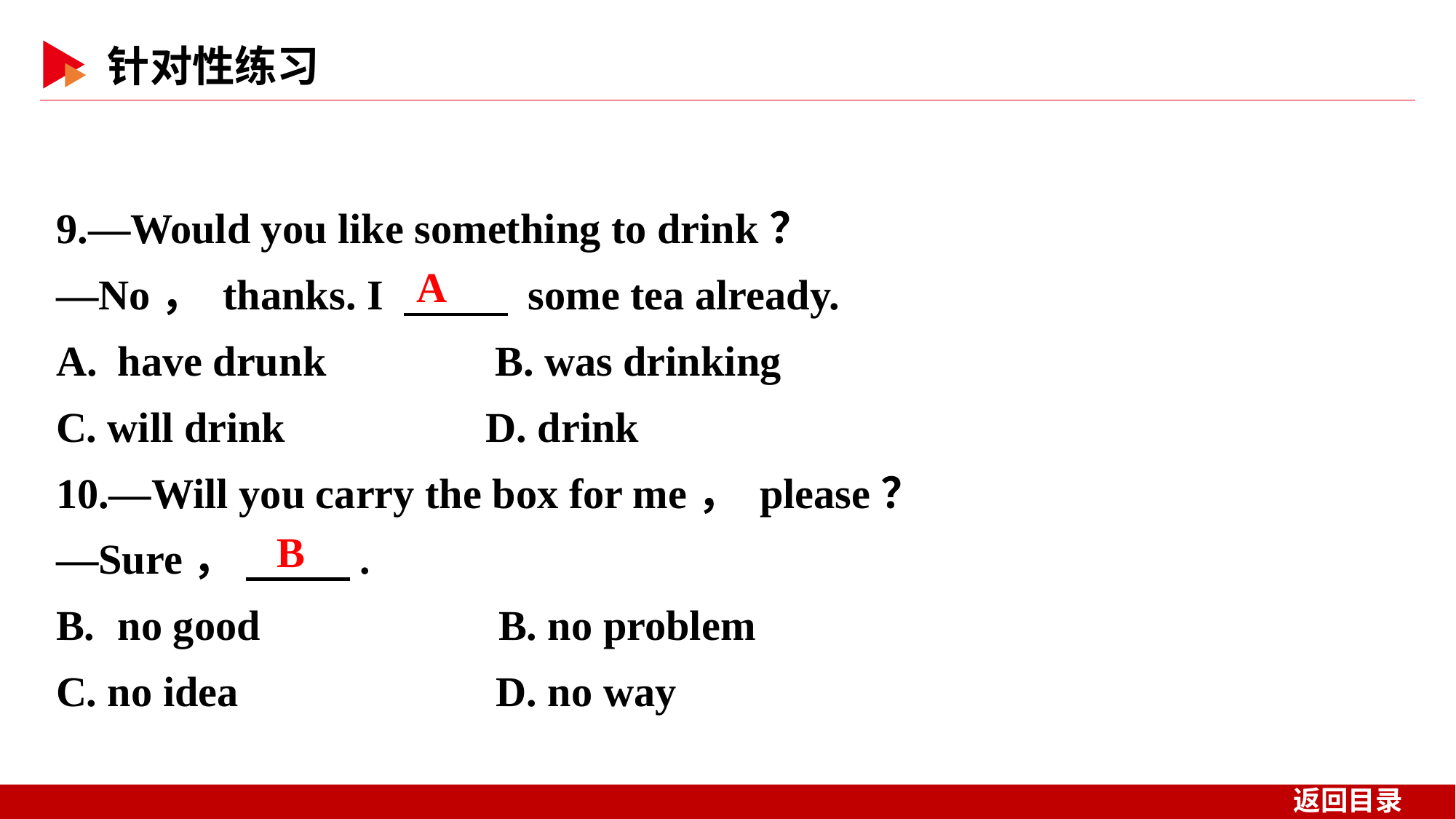

9.—Would you like something to drink？
—No， thanks. I 　  　 some tea already.
have drunk                B. was drinking
C. will drink                   D. drink
10.—Will you carry the box for me， please？
—Sure， 　  　.
no good　　　　     B. no problem
C. no idea　　　　       D. no way
A
B